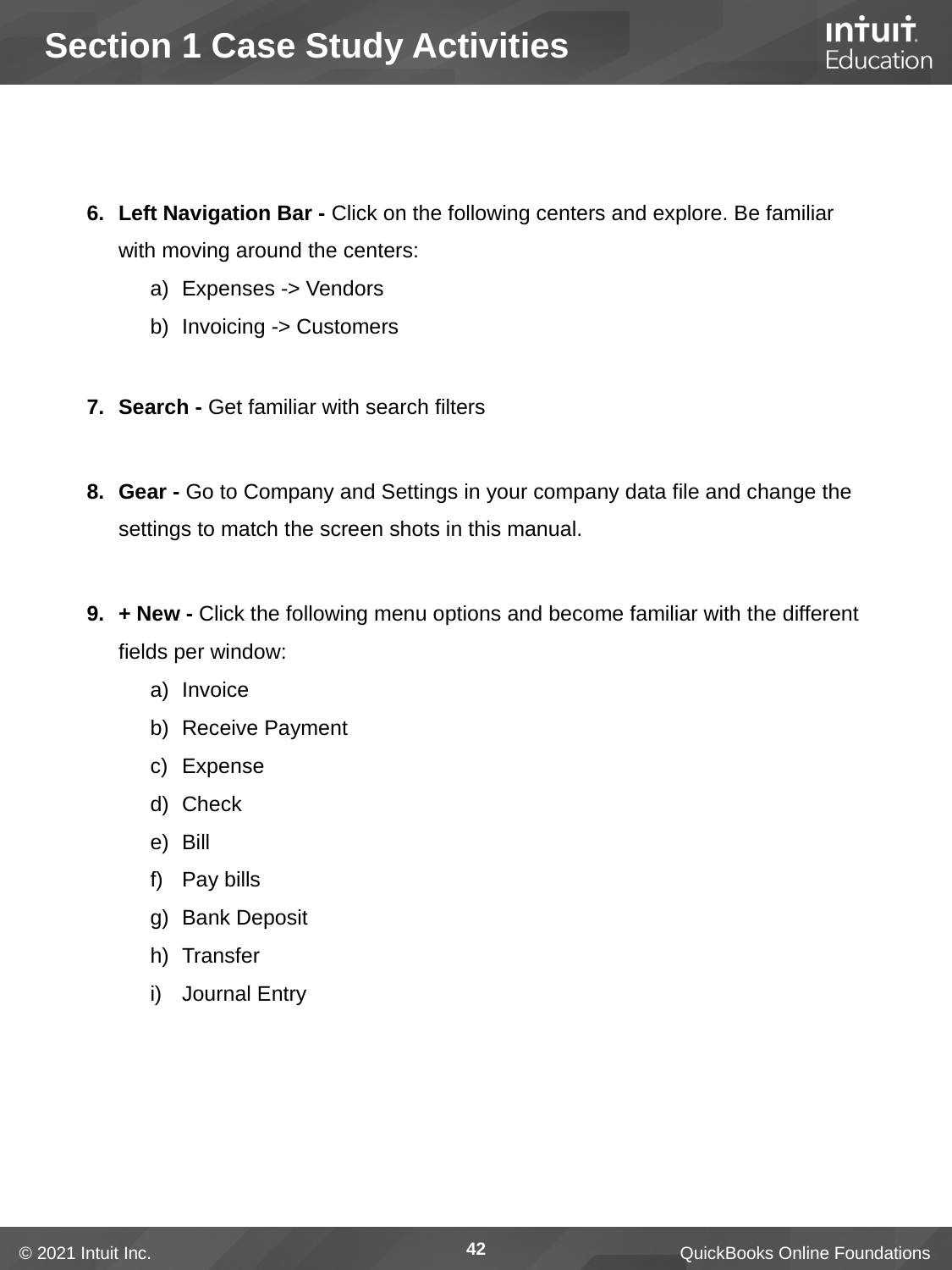

# Section 1 Case Study Activities
Left Navigation Bar - Click on the following centers and explore. Be familiar with moving around the centers:
Expenses -> Vendors
Invoicing -> Customers

Search - Get familiar with search filters

Gear - Go to Company and Settings in your company data file and change the settings to match the screen shots in this manual.

+ New - Click the following menu options and become familiar with the different fields per window:
Invoice
Receive Payment
Expense
Check
Bill
Pay bills
Bank Deposit
Transfer
Journal Entry

42